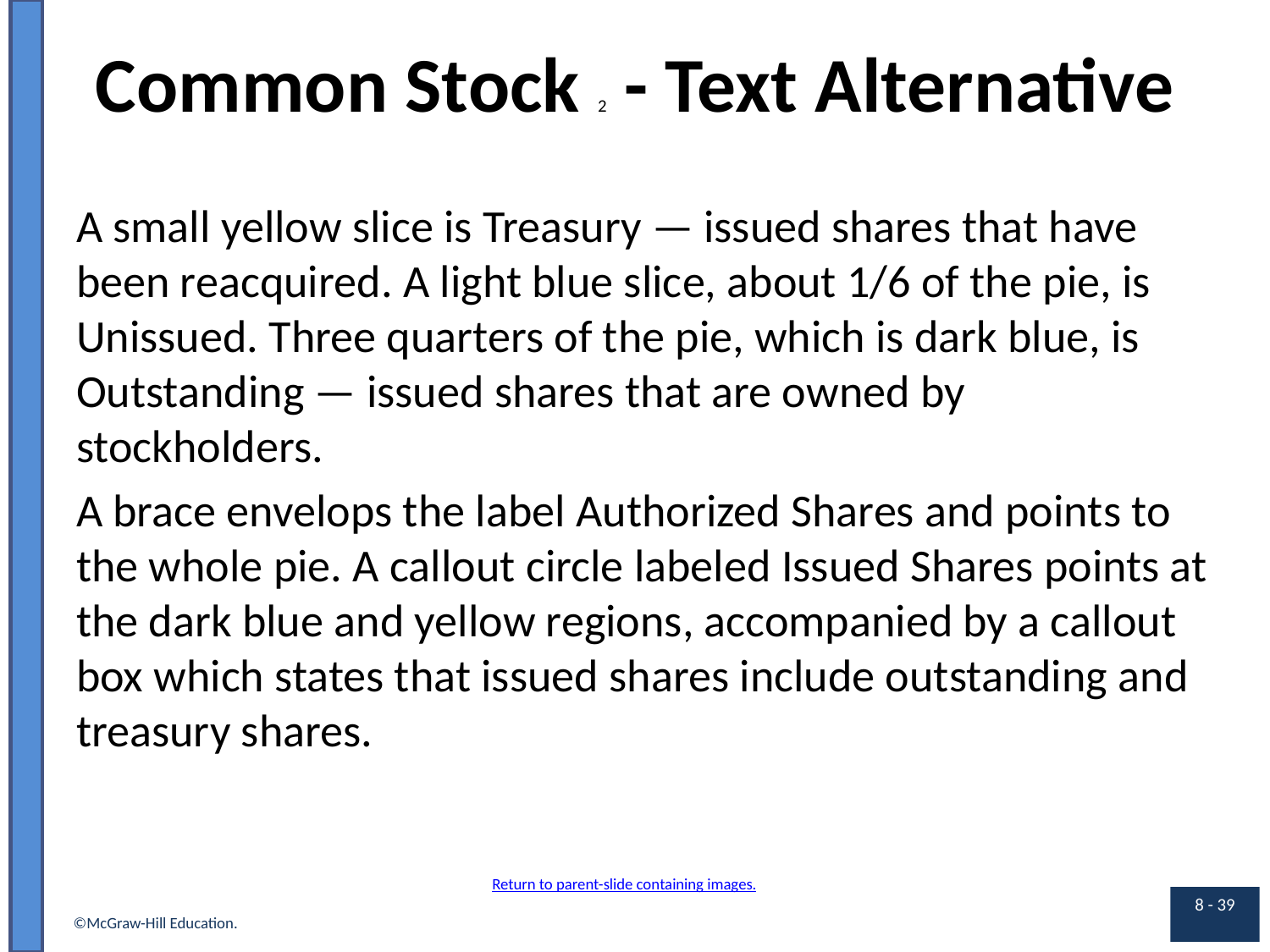

# Common Stock 2 - Text Alternative
A small yellow slice is Treasury — issued shares that have been reacquired. A light blue slice, about 1/6 of the pie, is Unissued. Three quarters of the pie, which is dark blue, is Outstanding — issued shares that are owned by stockholders.
A brace envelops the label Authorized Shares and points to the whole pie. A callout circle labeled Issued Shares points at the dark blue and yellow regions, accompanied by a callout box which states that issued shares include outstanding and treasury shares.
Return to parent-slide containing images.